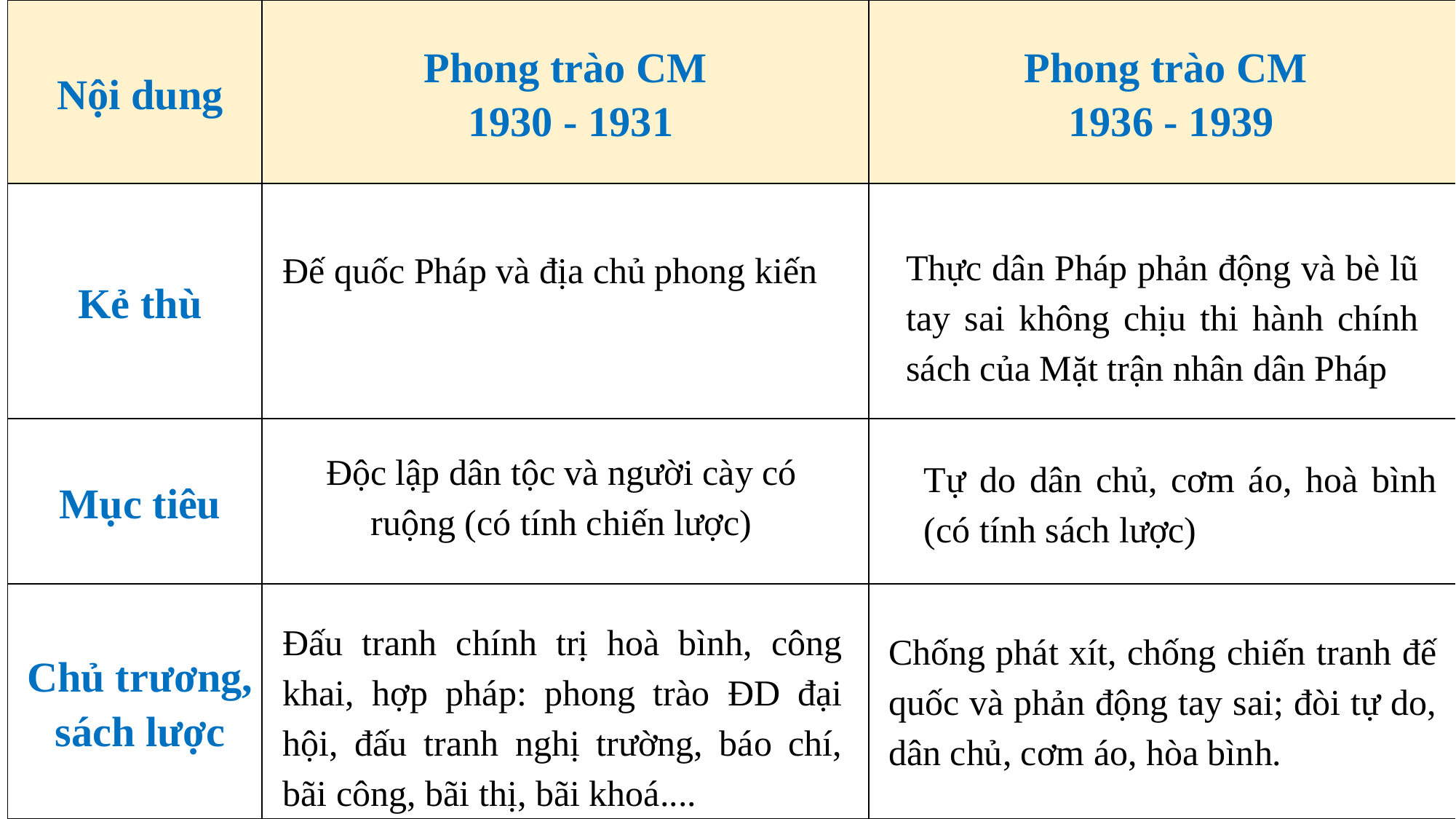

| Nội dung | Phong trào CM 1930 - 1931 | Phong trào CM 1936 - 1939 |
| --- | --- | --- |
| Kẻ thù |  |  |
| Mục tiêu |  |  |
| Chủ trương, sách lược |  |  |
Thực dân Pháp phản động và bè lũ tay sai không chịu thi hành chính sách của Mặt trận nhân dân Pháp
Đế quốc Pháp và địa chủ phong kiến
Độc lập dân tộc và người cày có ruộng (có tính chiến lược)
Tự do dân chủ, cơm áo, hoà bình (có tính sách lược)
Đấu tranh chính trị hoà bình, công khai, hợp pháp: phong trào ĐD đại hội, đấu tranh nghị trường, báo chí, bãi công, bãi thị, bãi khoá....
Chống phát xít, chống chiến tranh đế quốc và phản động tay sai; đòi tự do, dân chủ, cơm áo, hòa bình.